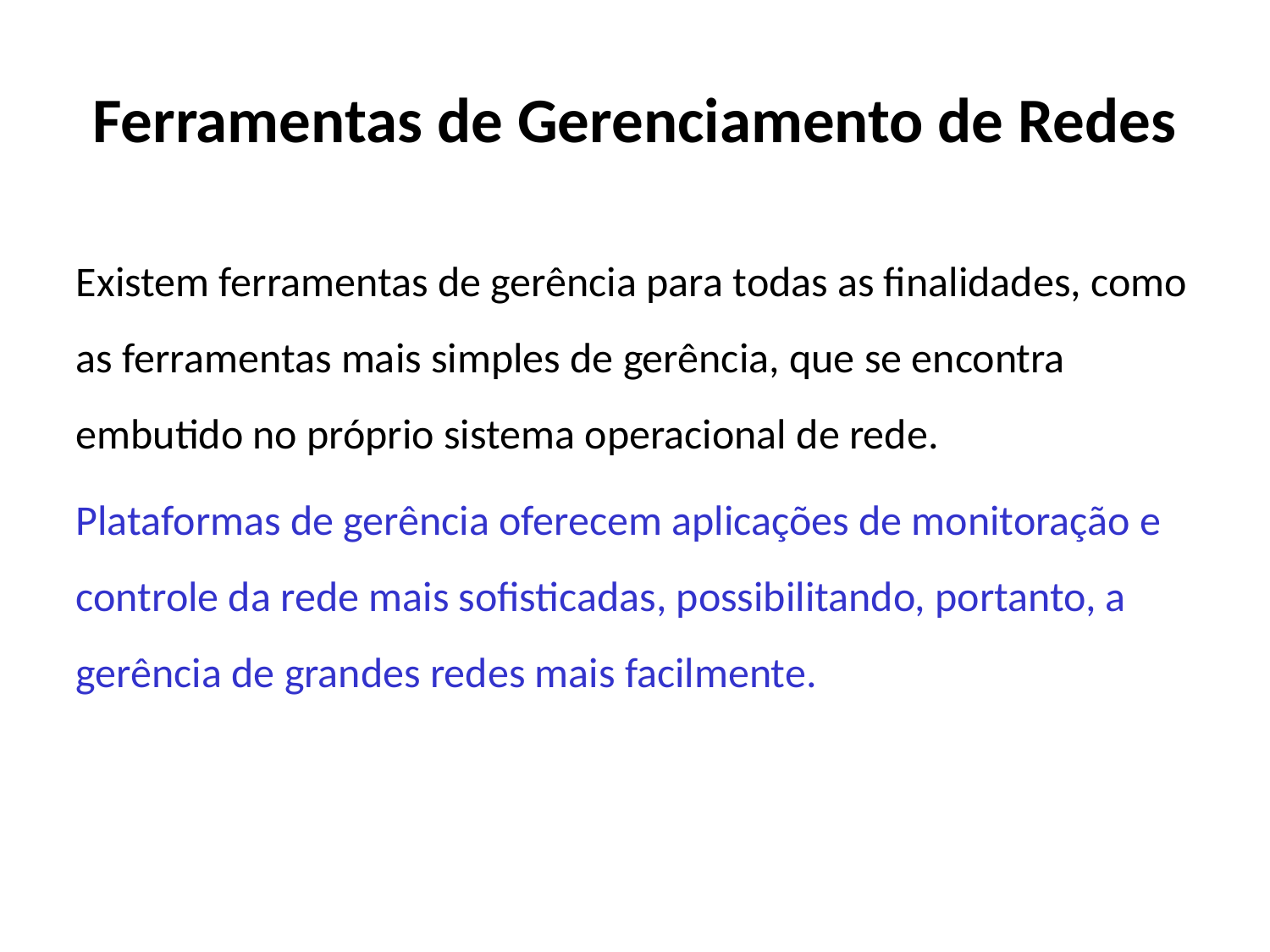

Ferramentas de Gerenciamento de Redes
Existem ferramentas de gerência para todas as finalidades, como as ferramentas mais simples de gerência, que se encontra embutido no próprio sistema operacional de rede.
Plataformas de gerência oferecem aplicações de monitoração e controle da rede mais sofisticadas, possibilitando, portanto, a gerência de grandes redes mais facilmente.